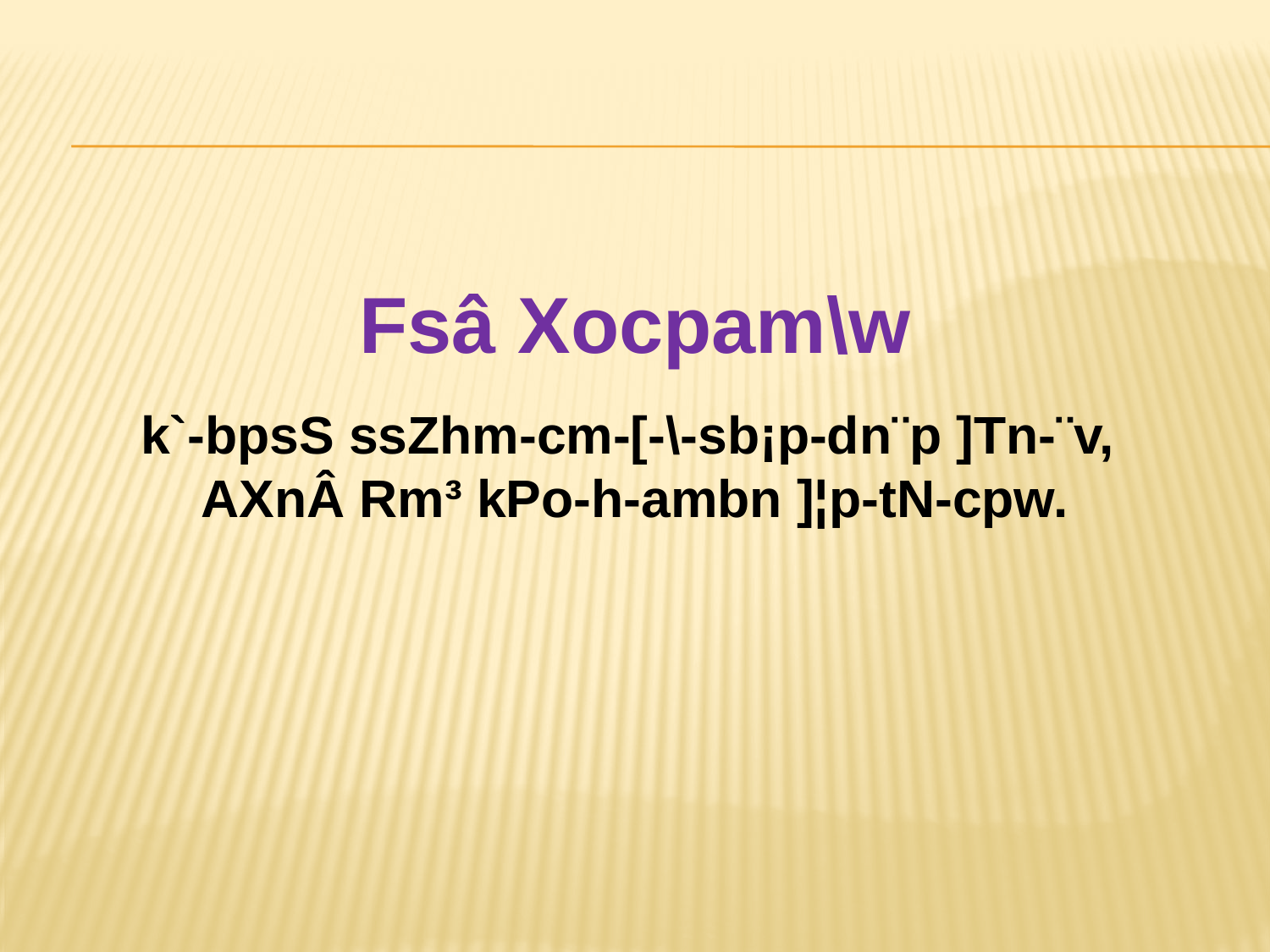

Fsâ Xocpam\w

k`-bpsS ssZhm-cm-[-\-sb¡p-dn¨p ]Tn-¨v,
AXnÂ Rm³ kPo-h-ambn ]¦p-tN-cpw.